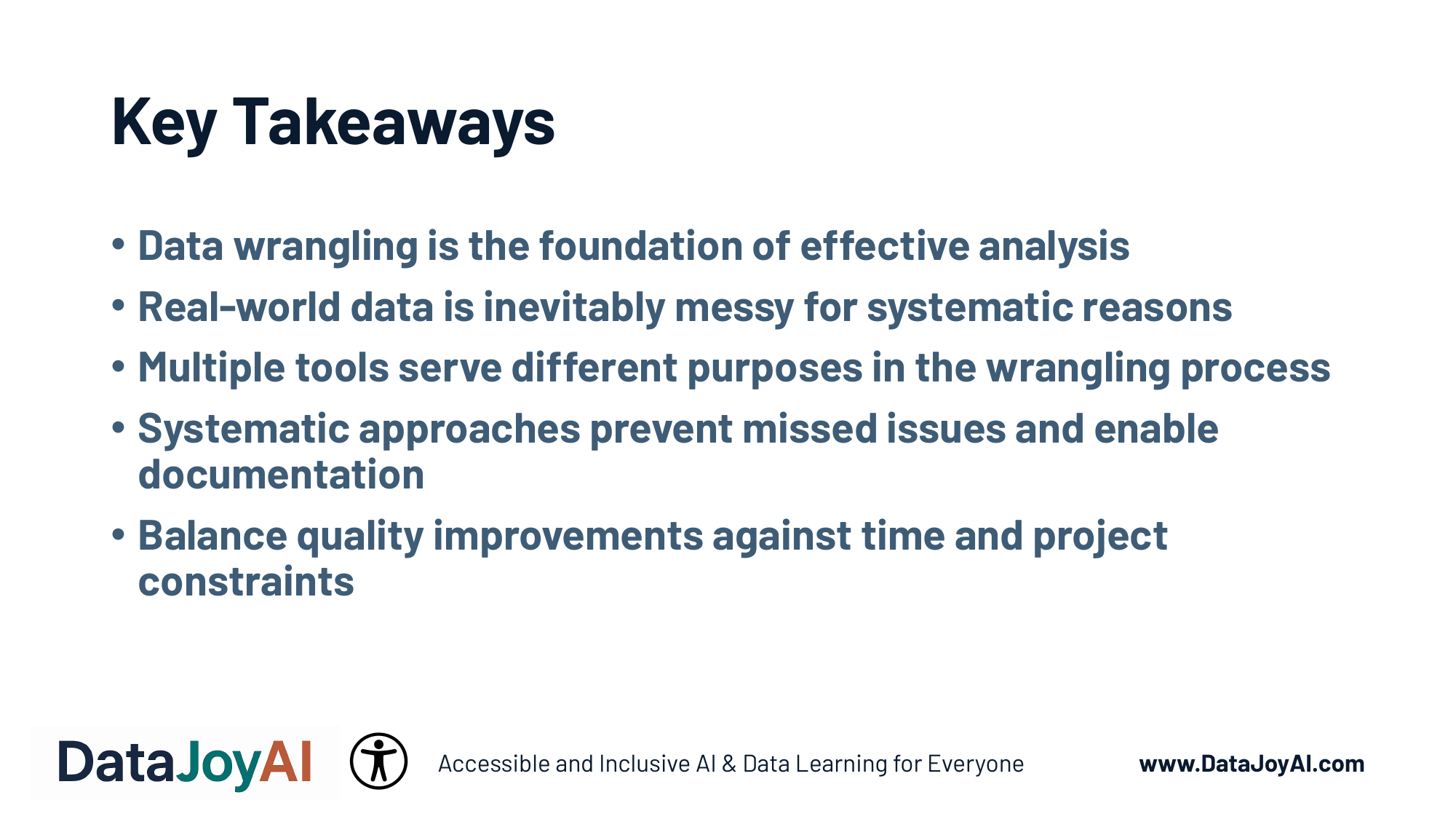

# Key Takeaways
Data wrangling is the foundation of effective analysis
Real-world data is inevitably messy for systematic reasons
Multiple tools serve different purposes in the wrangling process
Systematic approaches prevent missed issues and enable documentation
Balance quality improvements against time and project constraints